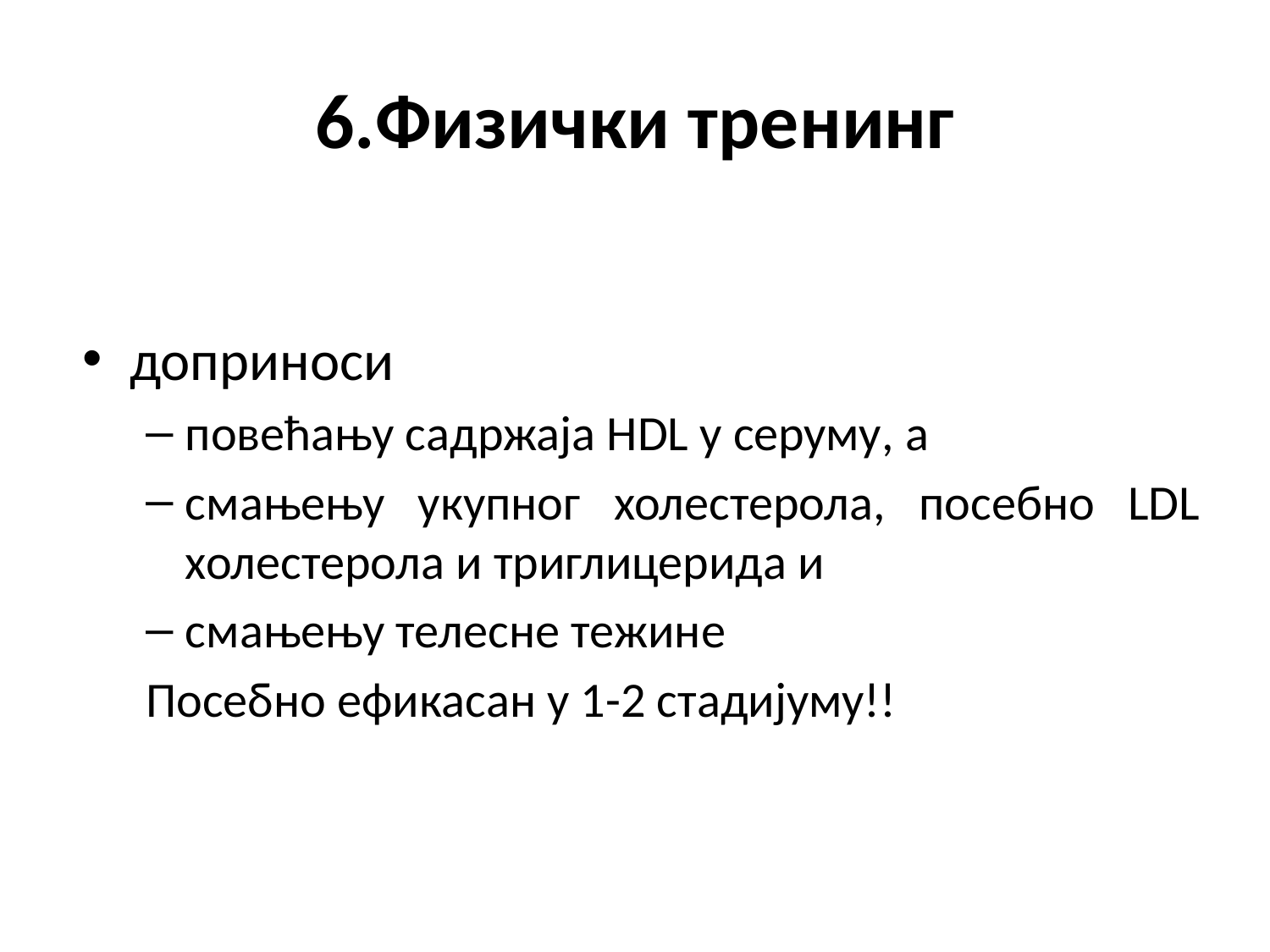

# 6.Физички тренинг
доприноси
повећању садржаја HDL у серуму, а
смањењу укупног холестерола, посебно LDL холестерола и триглицерида и
смањењу телесне тежине
Посебно ефикасан у 1-2 стадијуму!!